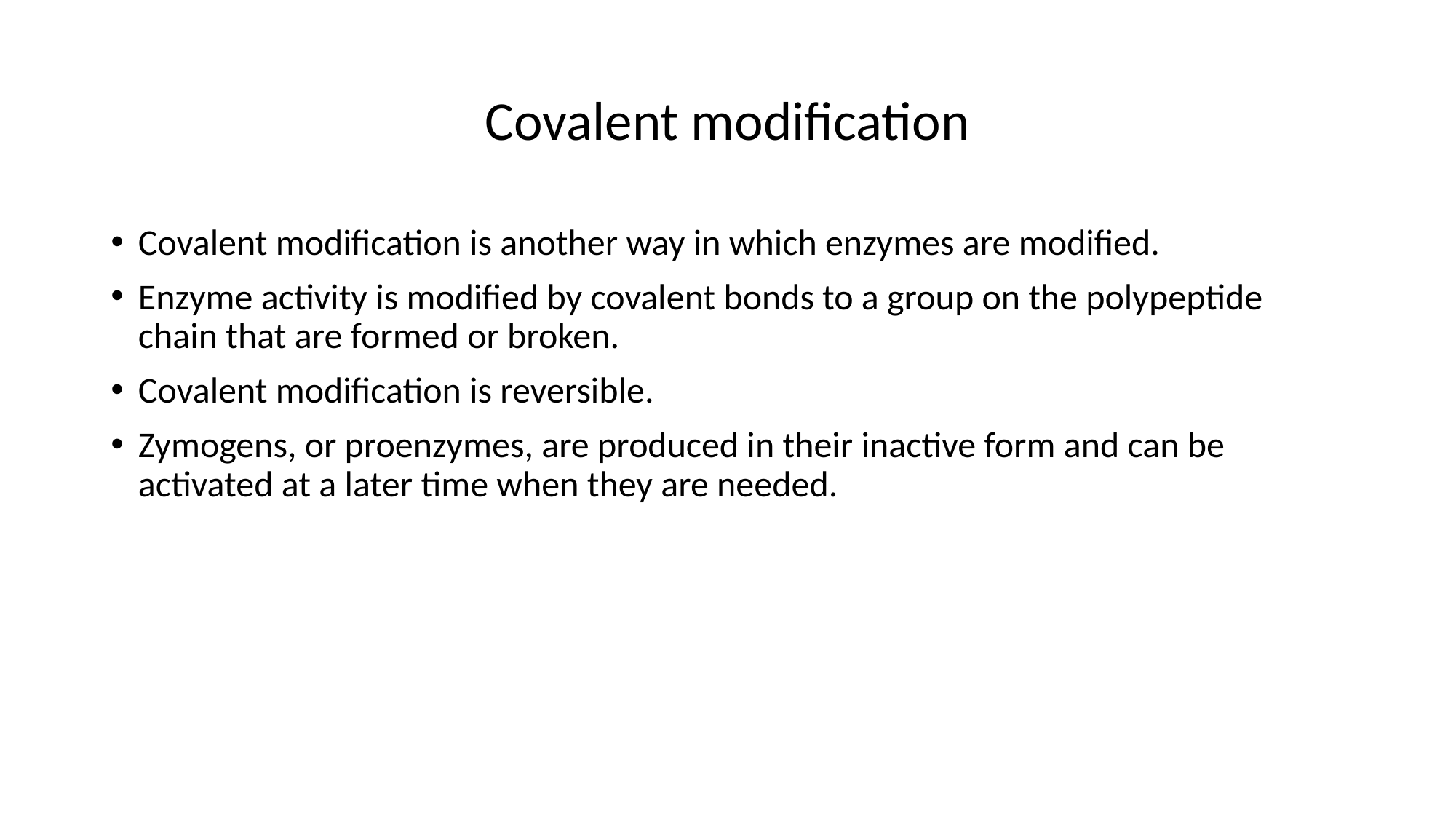

# Covalent modification
Covalent modification is another way in which enzymes are modified.
Enzyme activity is modified by covalent bonds to a group on the polypeptide chain that are formed or broken.
Covalent modification is reversible.
Zymogens, or proenzymes, are produced in their inactive form and can be activated at a later time when they are needed.